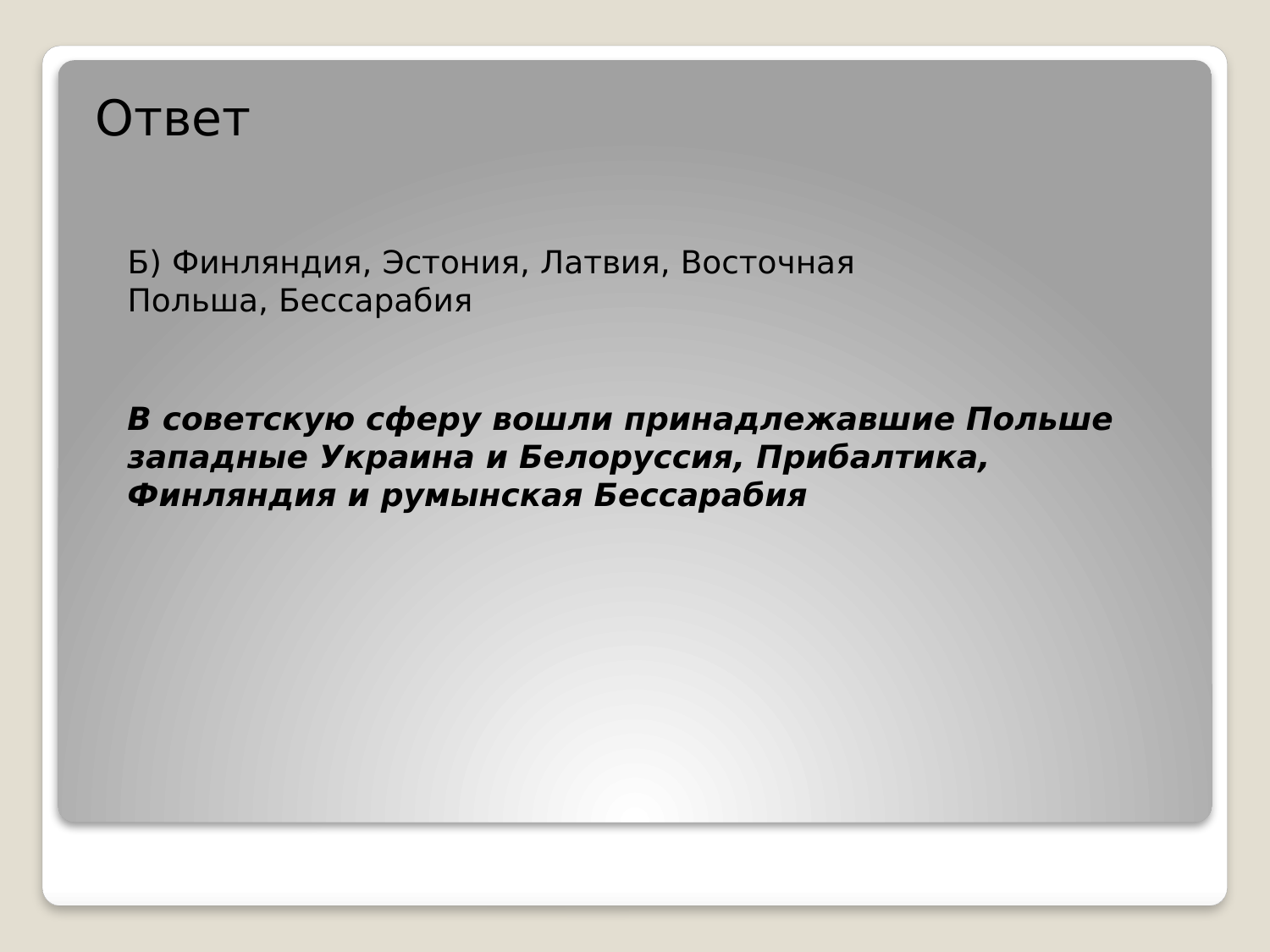

Ответ

Б) Финляндия, Эстония, Латвия, Восточная Польша, Бессарабия
В советскую сферу вошли принадлежавшие Польше западные Украина и Белоруссия, Прибалтика, Финляндия и румынская Бессарабия
#